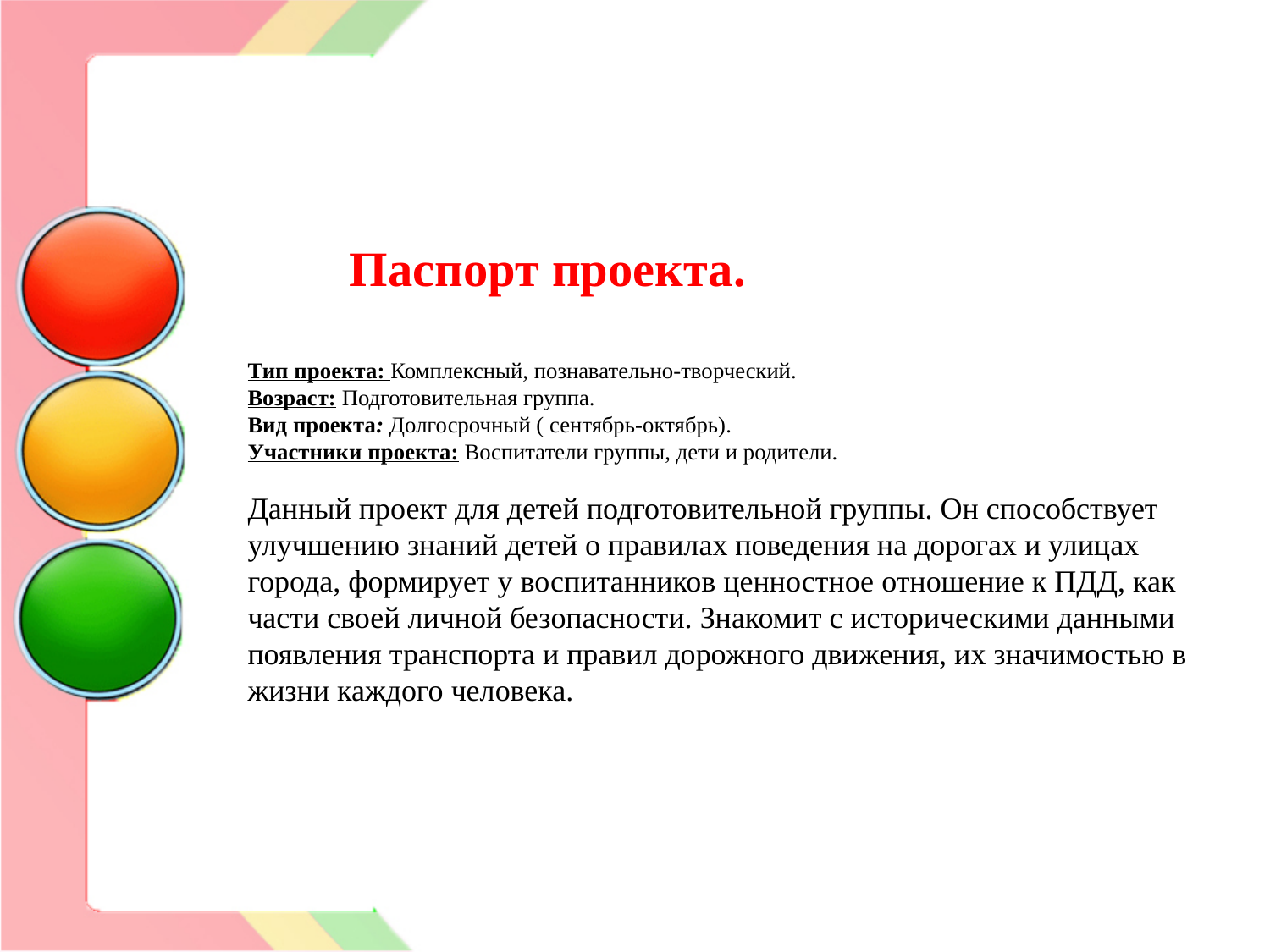

# Паспорт проекта. Тип проекта: Комплексный, познавательно-творческий. Возраст: Подготовительная группа. Вид проекта: Долгосрочный ( сентябрь-октябрь). Участники проекта: Воспитатели группы, дети и родители.   Данный проект для детей подготовительной группы. Он способствует улучшению знаний детей о правилах поведения на дорогах и улицах города, формирует у воспитанников ценностное отношение к ПДД, как части своей личной безопасности. Знакомит с историческими данными появления транспорта и правил дорожного движения, их значимостью в жизни каждого человека.